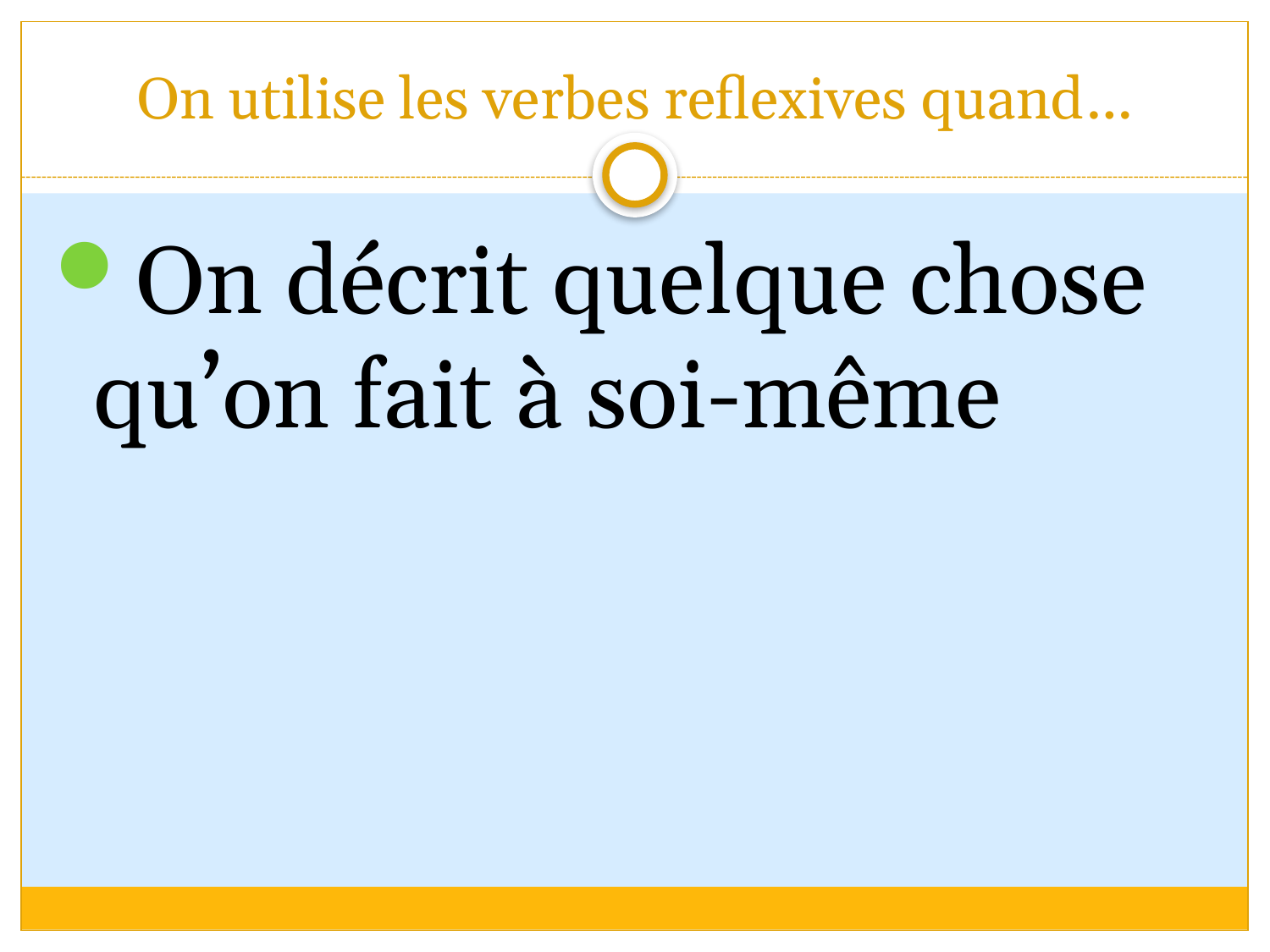

# On utilise les verbes reflexives quand…
On décrit quelque chose qu’on fait à soi-même